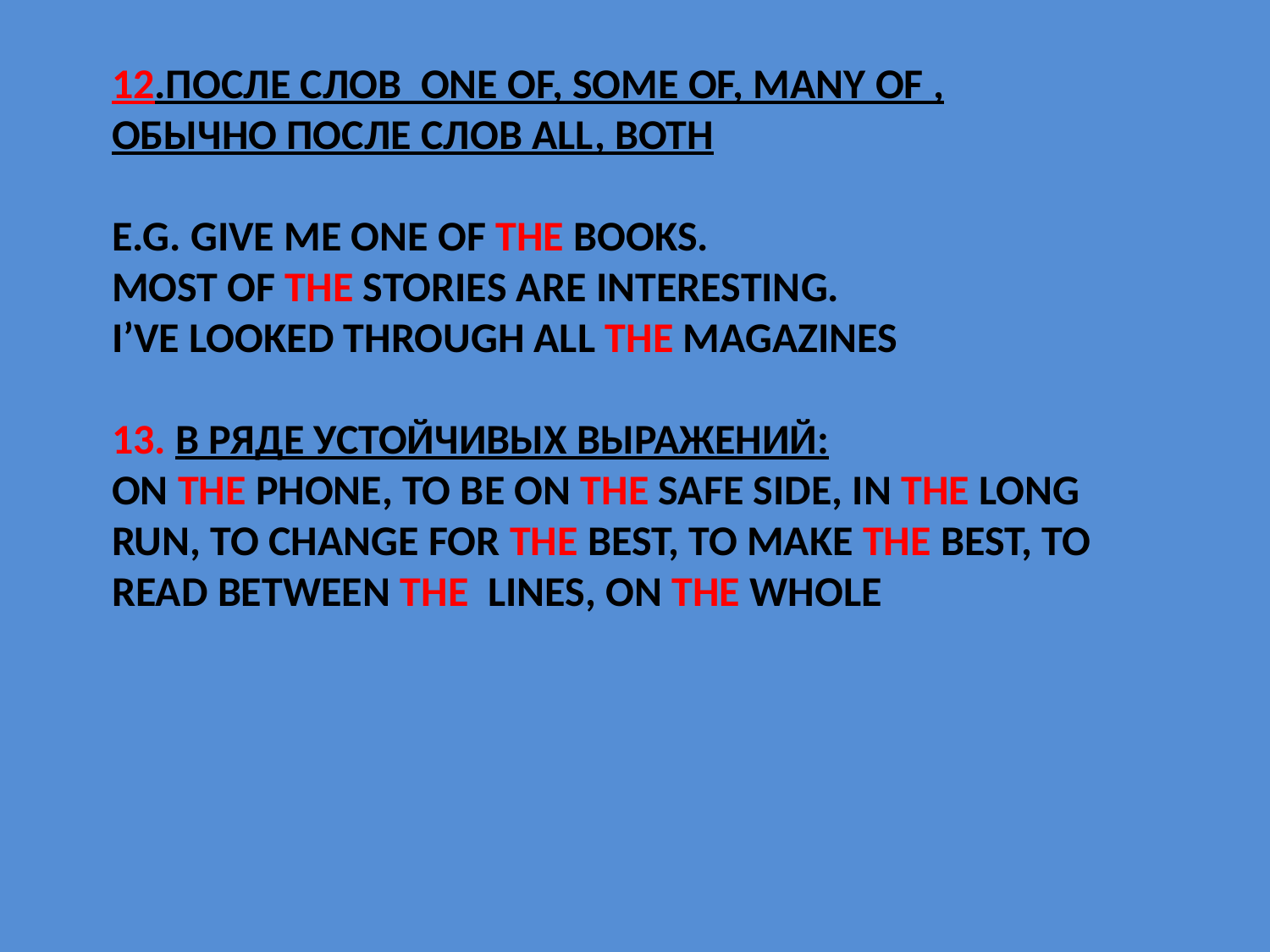

12.После слов  one of, some of, many of , обычно после слов all, both

E.g. Give me one of the books.
Most of the stories are interesting.
I’ve looked through all the magazines

13. В ряде устойчивых выражений:
On the phone, to be on the safe side, in the long run, to change for the best, to make the best, to read between the  lines, on the whole